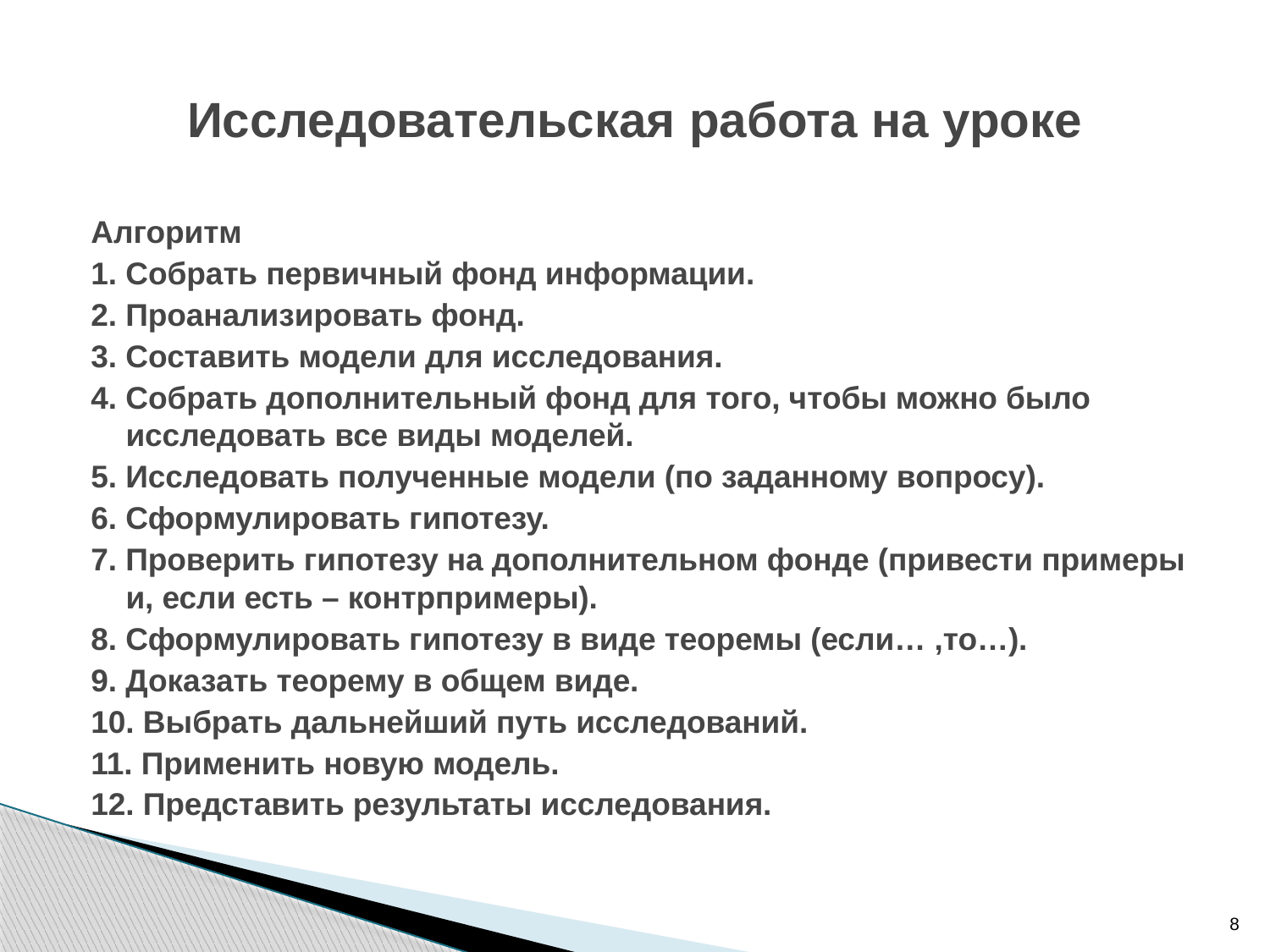

# Исследовательская работа на уроке
Алгоритм
1. Собрать первичный фонд информации.
2. Проанализировать фонд.
3. Составить модели для исследования.
4. Собрать дополнительный фонд для того, чтобы можно было исследовать все виды моделей.
5. Исследовать полученные модели (по заданному вопросу).
6. Сформулировать гипотезу.
7. Проверить гипотезу на дополнительном фонде (привести примеры и, если есть – контрпримеры).
8. Сформулировать гипотезу в виде теоремы (если… ,то…).
9. Доказать теорему в общем виде.
10. Выбрать дальнейший путь исследований.
11. Применить новую модель.
12. Представить результаты исследования.

8